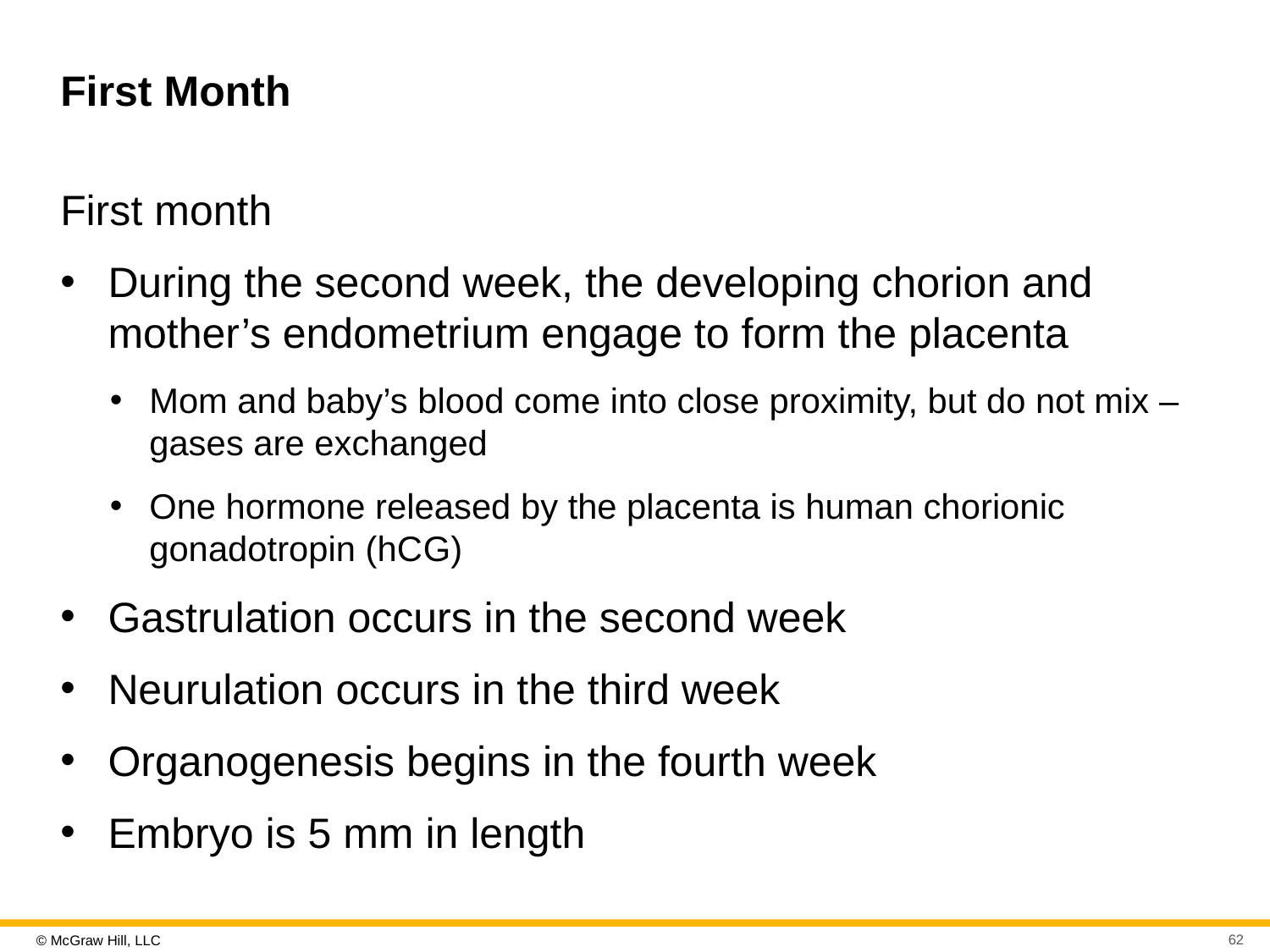

# First Month
First month
During the second week, the developing chorion and mother’s endometrium engage to form the placenta
Mom and baby’s blood come into close proximity, but do not mix – gases are exchanged
One hormone released by the placenta is human chorionic gonadotropin (hC G)
Gastrulation occurs in the second week
Neurulation occurs in the third week
Organogenesis begins in the fourth week
Embryo is 5 mm in length
62